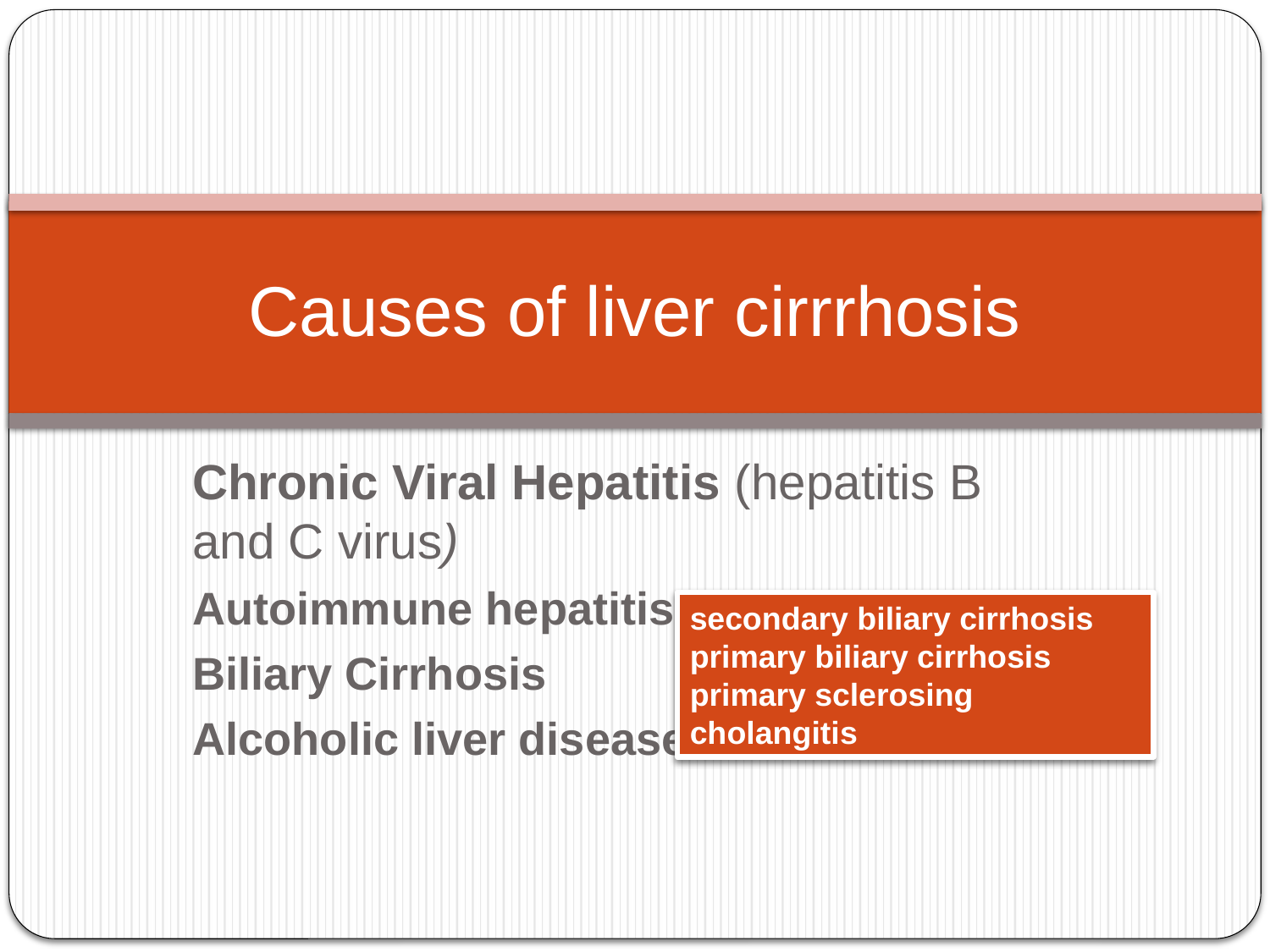

# Causes of liver cirrrhosis
Chronic Viral Hepatitis (hepatitis B and C virus)
Autoimmune hepatitis
Biliary Cirrhosis
Alcoholic liver disease

secondary biliary cirrhosis
primary biliary cirrhosis
primary sclerosing cholangitis